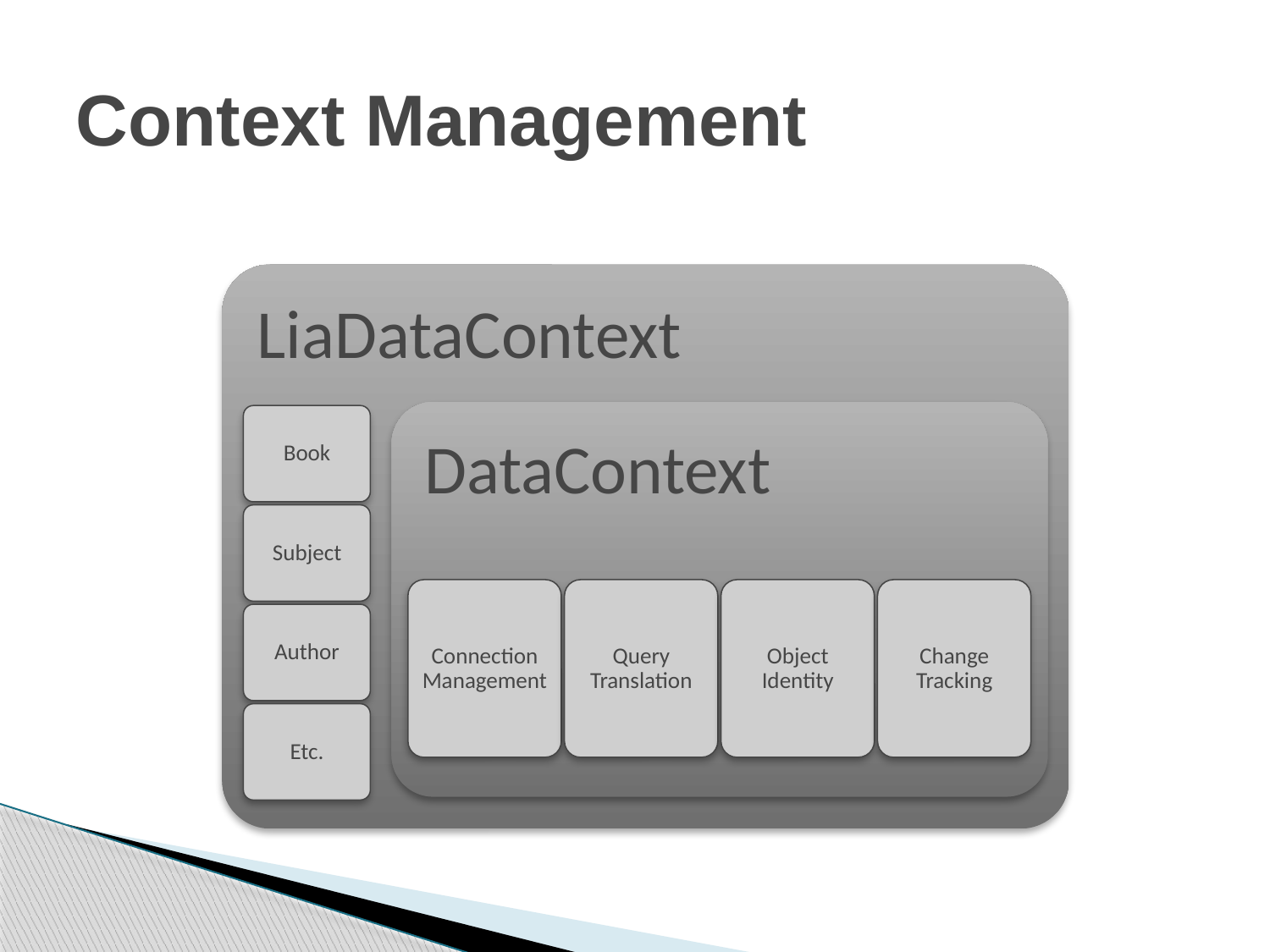

# Context Management
LiaDataContext

LiaDataContext

Book

Subject

Author

Etc.

DataContext

Connection Management

Query Translation

Object Identity

Change Tracking